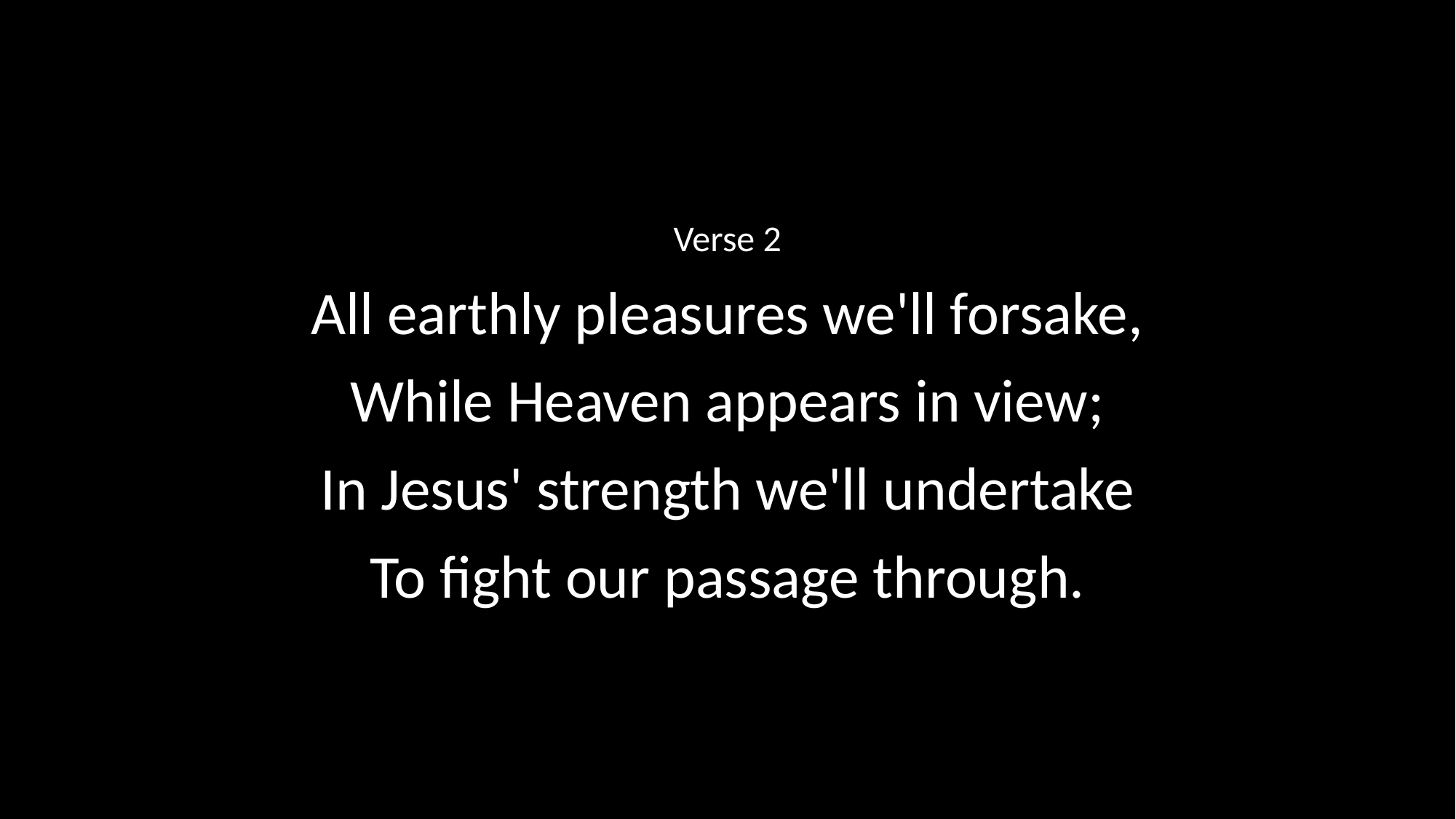

Verse 2
All earthly pleasures we'll forsake,
While Heaven appears in view;
In Jesus' strength we'll undertake
To fight our passage through.